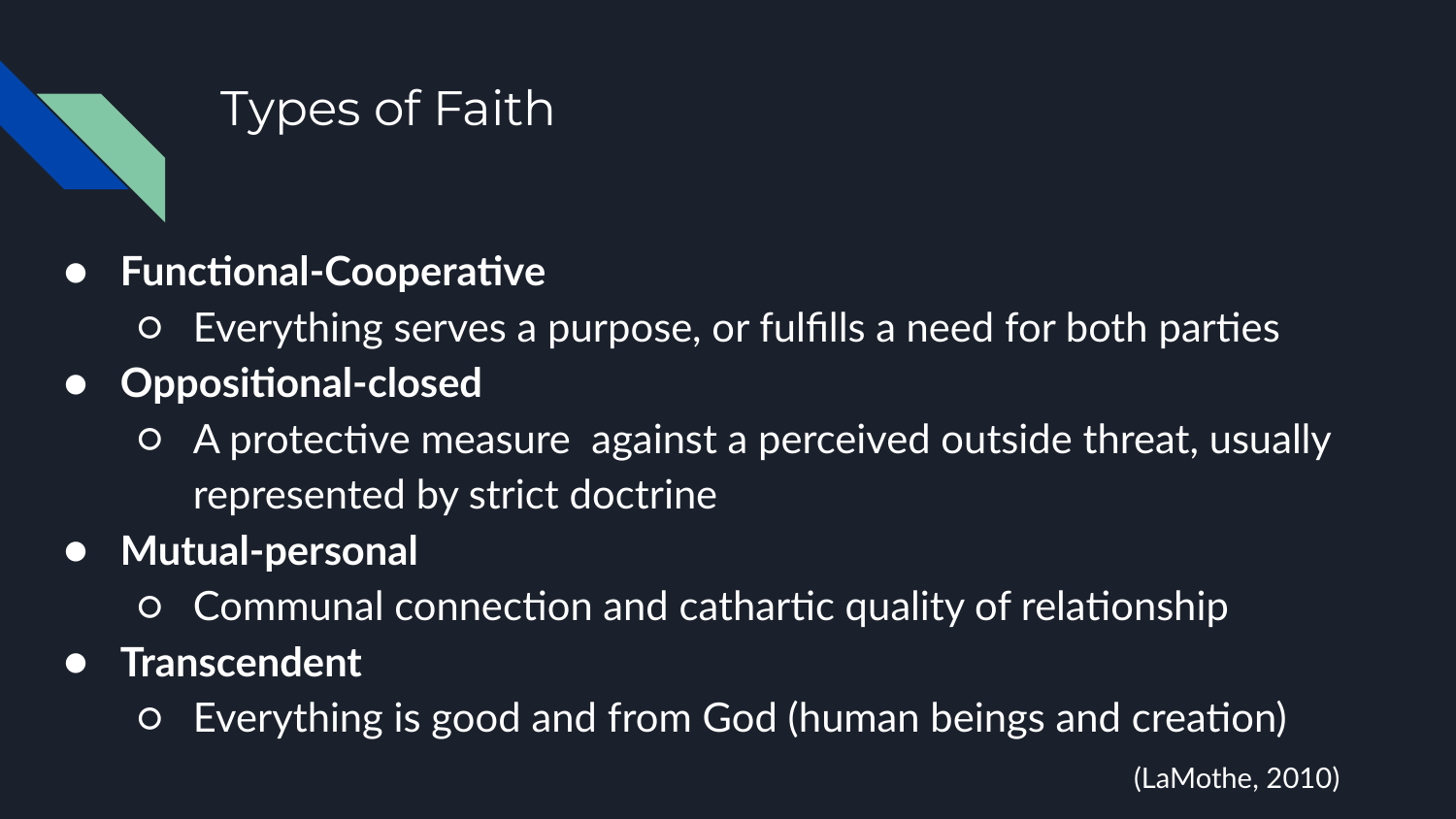

# Types of Faith
Functional-Cooperative
Everything serves a purpose, or fulfills a need for both parties
Oppositional-closed
A protective measure  against a perceived outside threat, usually represented by strict doctrine
Mutual-personal
Communal connection and cathartic quality of relationship
Transcendent
Everything is good and from God (human beings and creation)
(LaMothe, 2010)